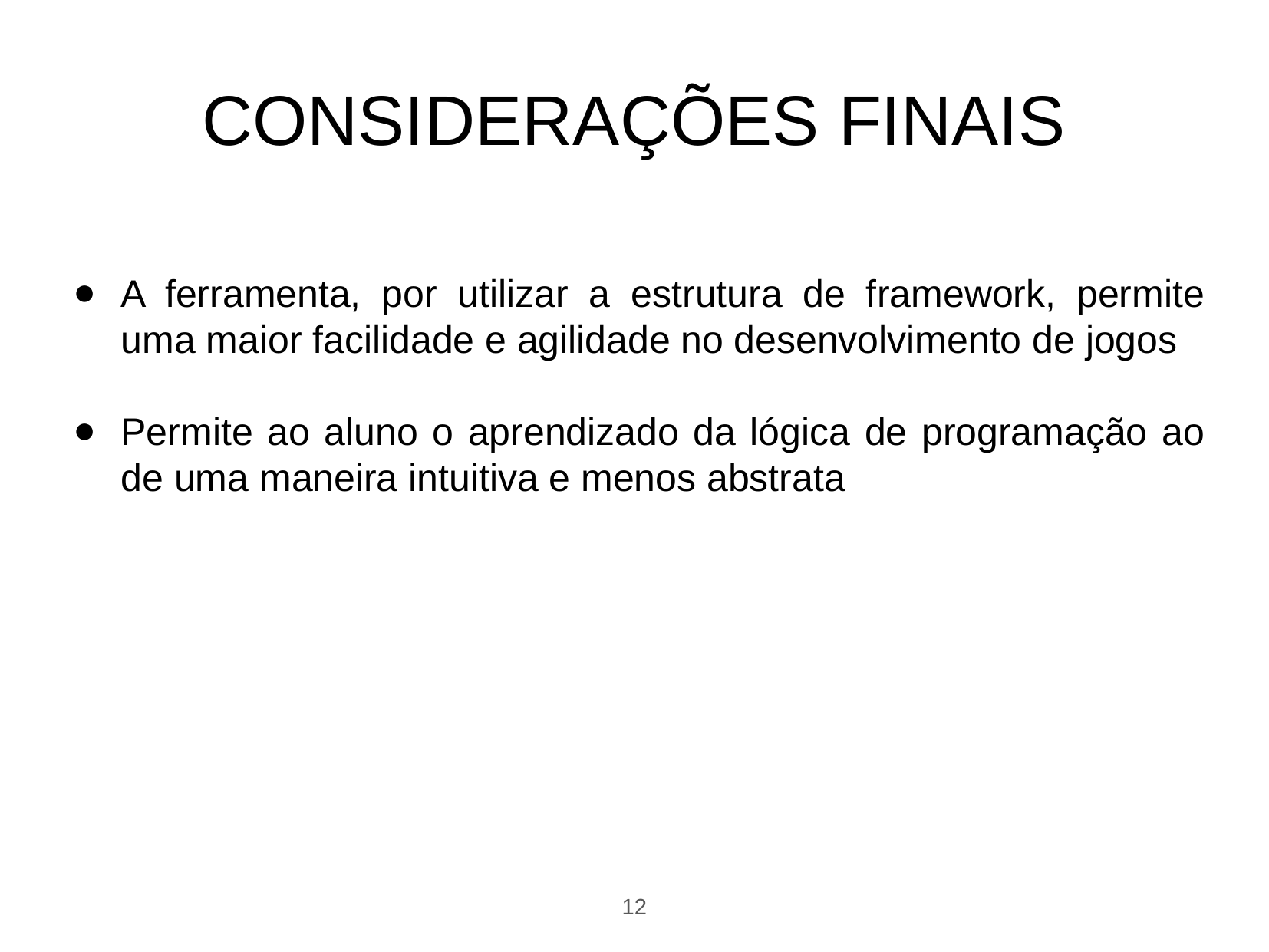

CONSIDERAÇÕES FINAIS

A ferramenta, por utilizar a estrutura de framework, permite uma maior facilidade e agilidade no desenvolvimento de jogos

Permite ao aluno o aprendizado da lógica de programação ao de uma maneira intuitiva e menos abstrata

12